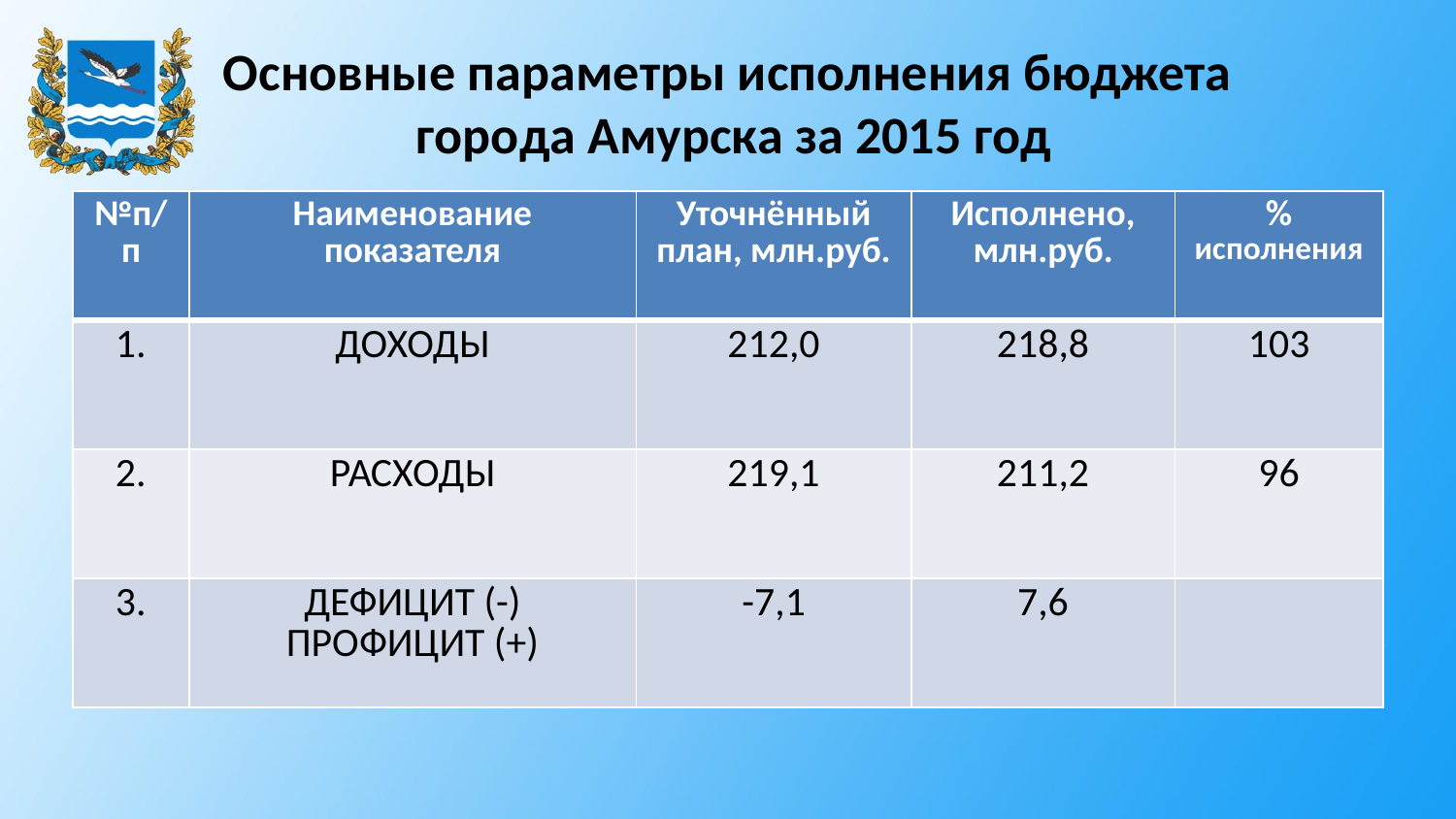

# Основные параметры исполнения бюджета города Амурска за 2015 год
| №п/п | Наименование показателя | Уточнённый план, млн.руб. | Исполнено, млн.руб. | % исполнения |
| --- | --- | --- | --- | --- |
| 1. | ДОХОДЫ | 212,0 | 218,8 | 103 |
| 2. | РАСХОДЫ | 219,1 | 211,2 | 96 |
| 3. | ДЕФИЦИТ (-) ПРОФИЦИТ (+) | -7,1 | 7,6 |  |